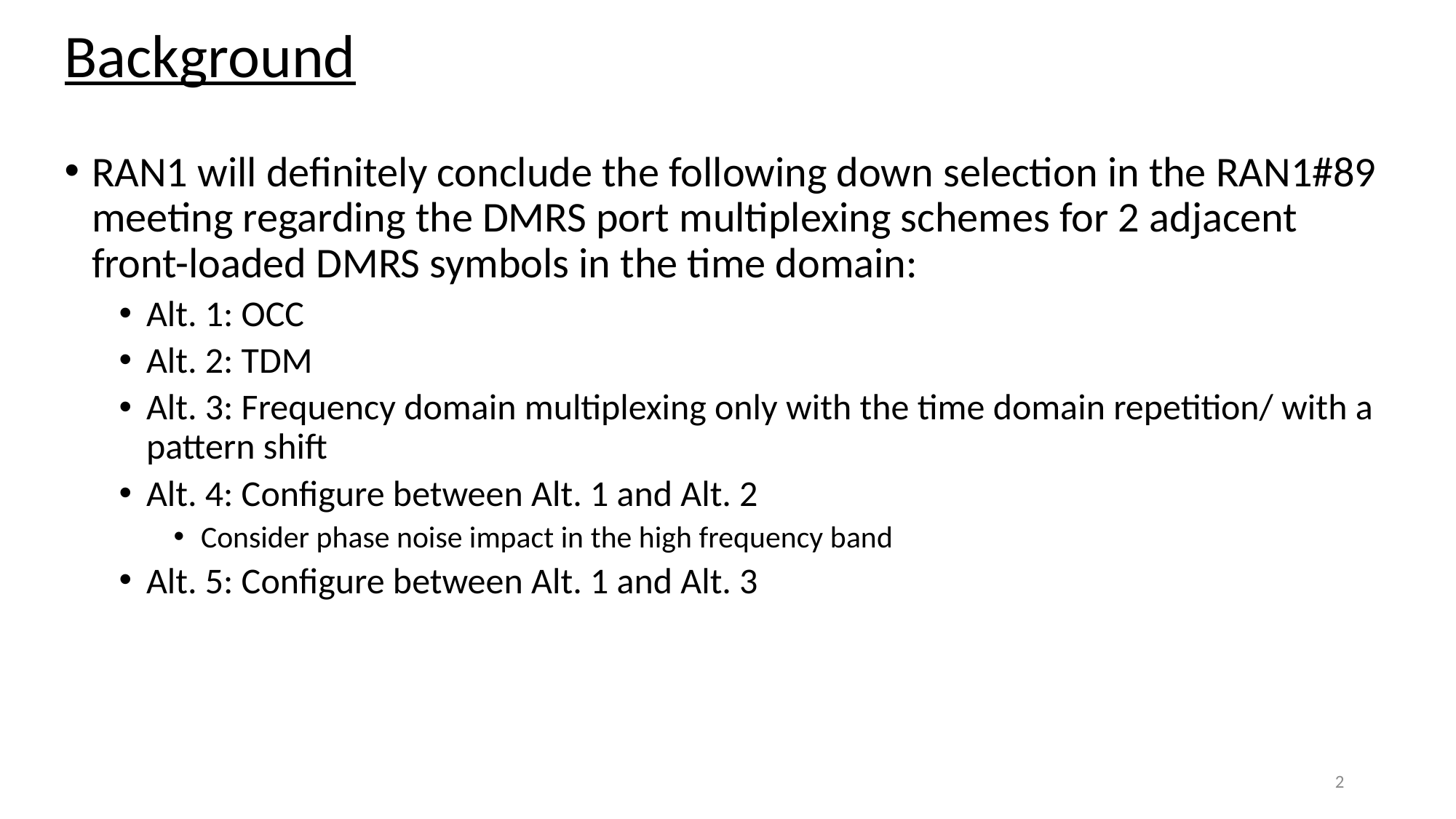

# Background

RAN1 will definitely conclude the following down selection in the RAN1#89 meeting regarding the DMRS port multiplexing schemes for 2 adjacent front-loaded DMRS symbols in the time domain:
Alt. 1: OCC
Alt. 2: TDM
Alt. 3: Frequency domain multiplexing only with the time domain repetition/ with a pattern shift
Alt. 4: Configure between Alt. 1 and Alt. 2
Consider phase noise impact in the high frequency band
Alt. 5: Configure between Alt. 1 and Alt. 3
2